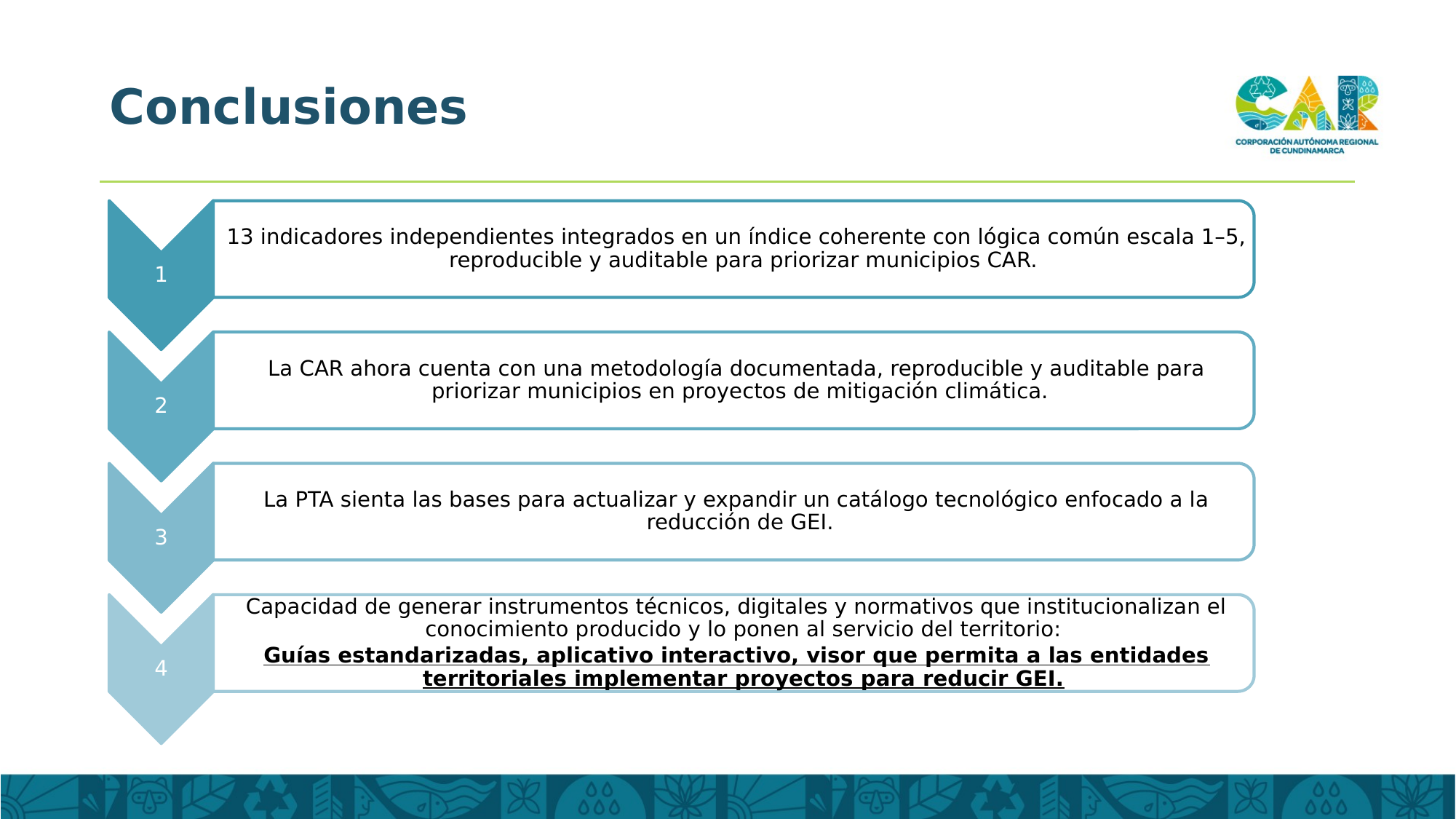

# Conclusiones
1
13 indicadores independientes integrados en un índice coherente con lógica común escala 1–5, reproducible y auditable para priorizar municipios CAR.
2
La CAR ahora cuenta con una metodología documentada, reproducible y auditable para priorizar municipios en proyectos de mitigación climática.
3
La PTA sienta las bases para actualizar y expandir un catálogo tecnológico enfocado a la reducción de GEI.
4
Capacidad de generar instrumentos técnicos, digitales y normativos que institucionalizan el conocimiento producido y lo ponen al servicio del territorio:
Guías estandarizadas, aplicativo interactivo, visor que permita a las entidades territoriales implementar proyectos para reducir GEI.